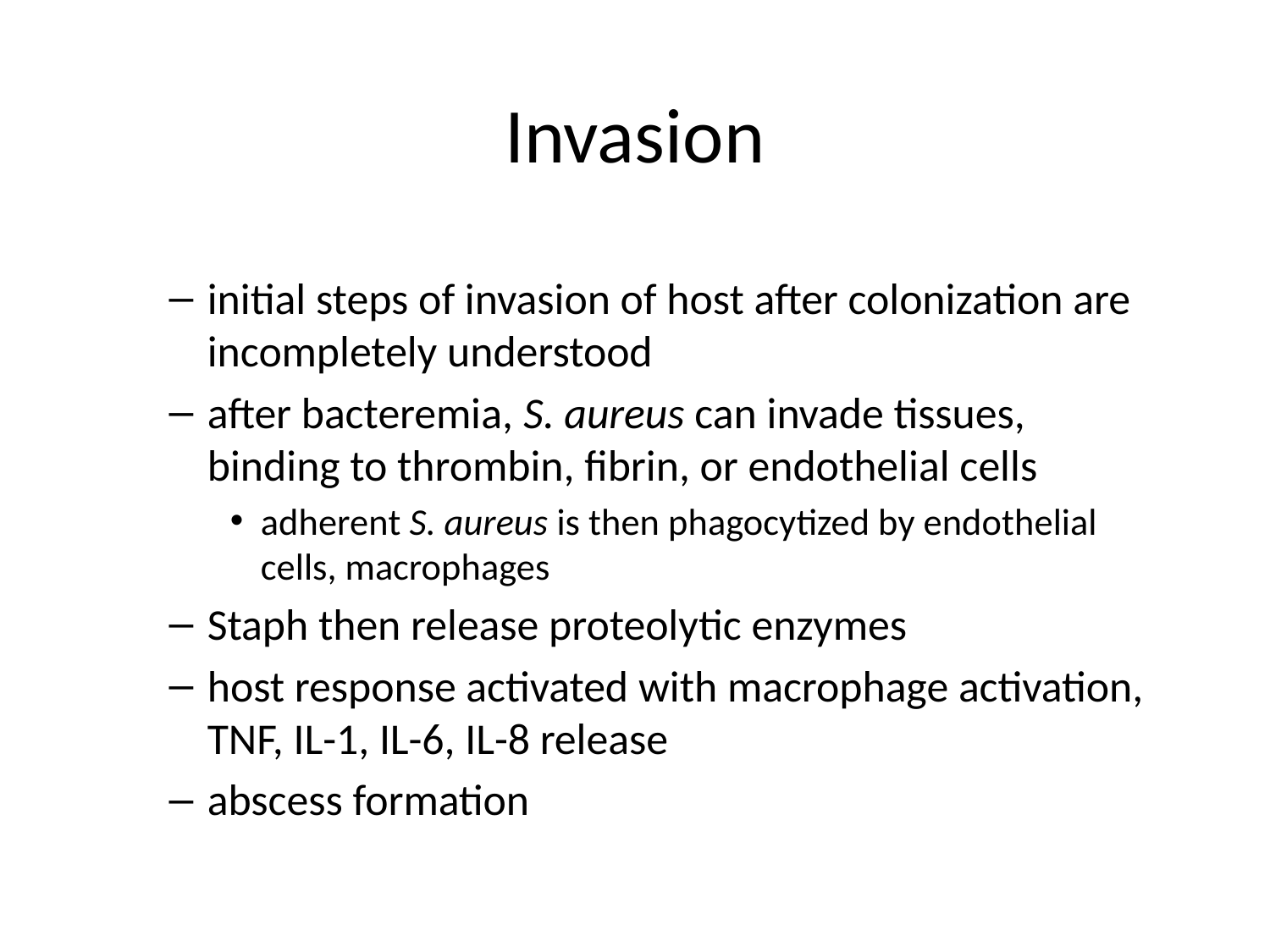

# Invasion
initial steps of invasion of host after colonization are incompletely understood
after bacteremia, S. aureus can invade tissues, binding to thrombin, fibrin, or endothelial cells
adherent S. aureus is then phagocytized by endothelial cells, macrophages
Staph then release proteolytic enzymes
host response activated with macrophage activation, TNF, IL-1, IL-6, IL-8 release
abscess formation